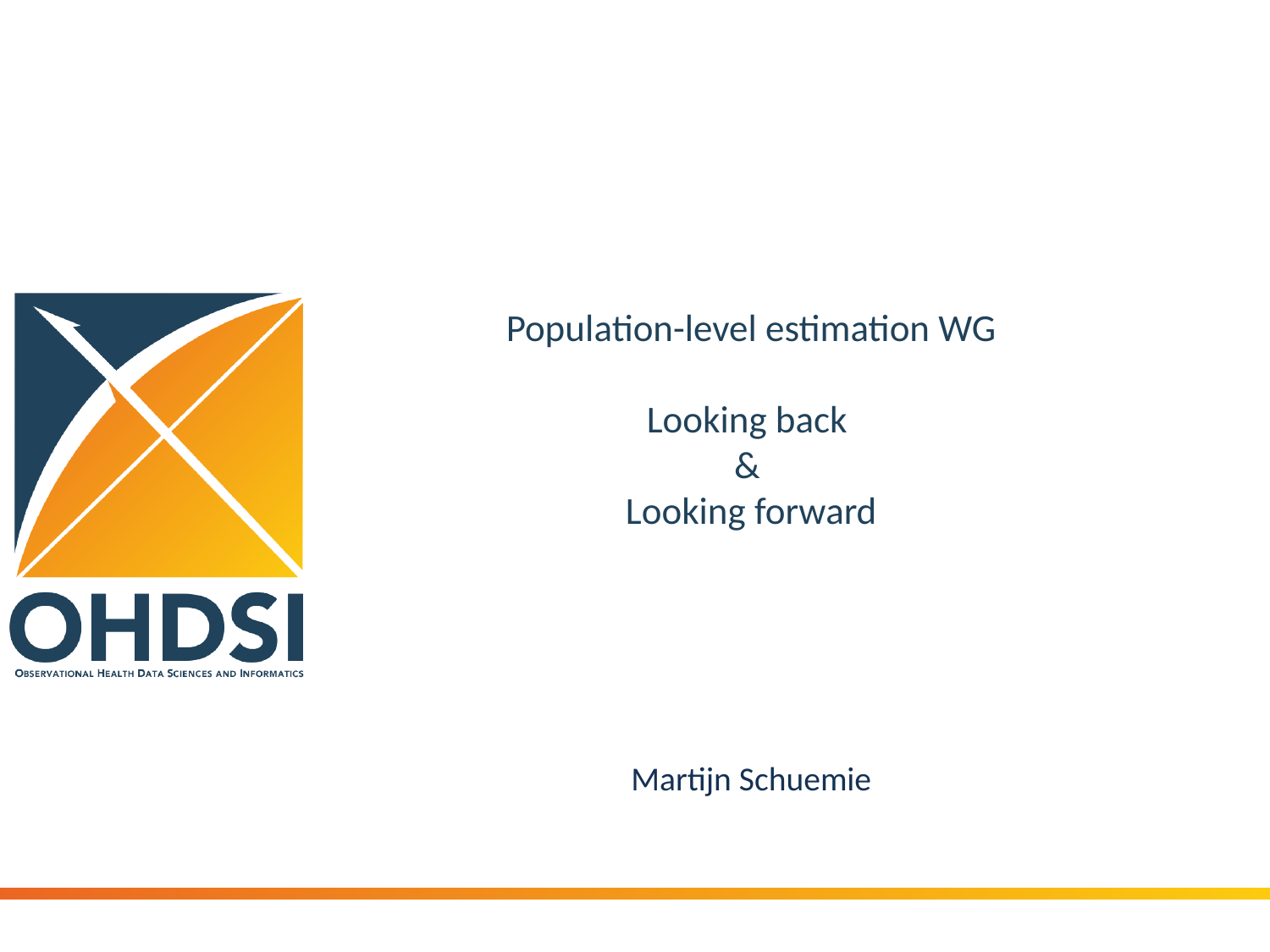

# Population-level estimation WG Looking back & Looking forward
Martijn Schuemie